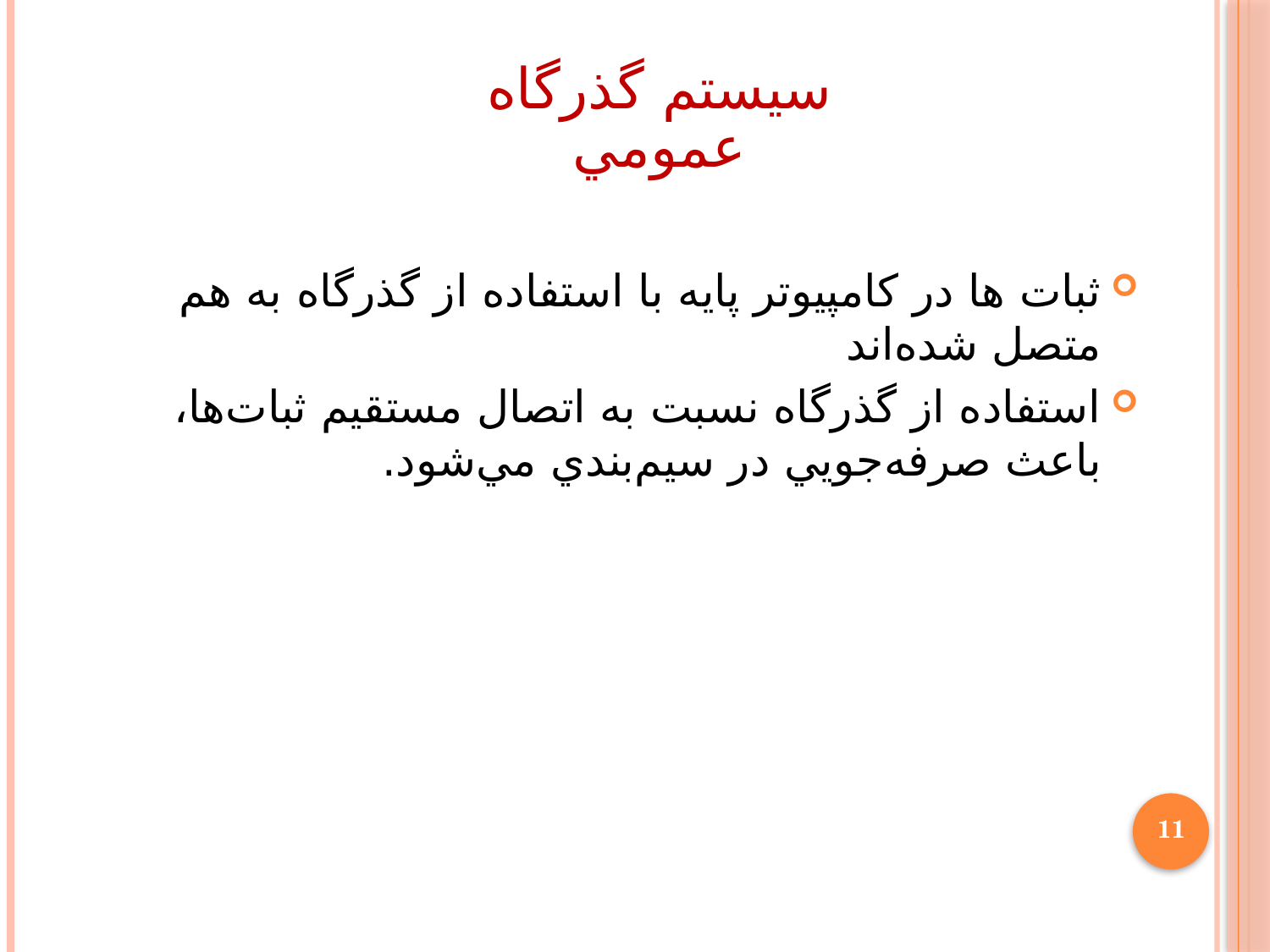

# سيستم گذرگاه عمومي
ثبات ها در کامپيوتر پايه با استفاده از گذرگاه به هم متصل شده‌اند
استفاده از گذرگاه نسبت به اتصال مستقيم ثبات‌ها، باعث صرفه‌جويي در سيم‌بندي مي‌شود.
11